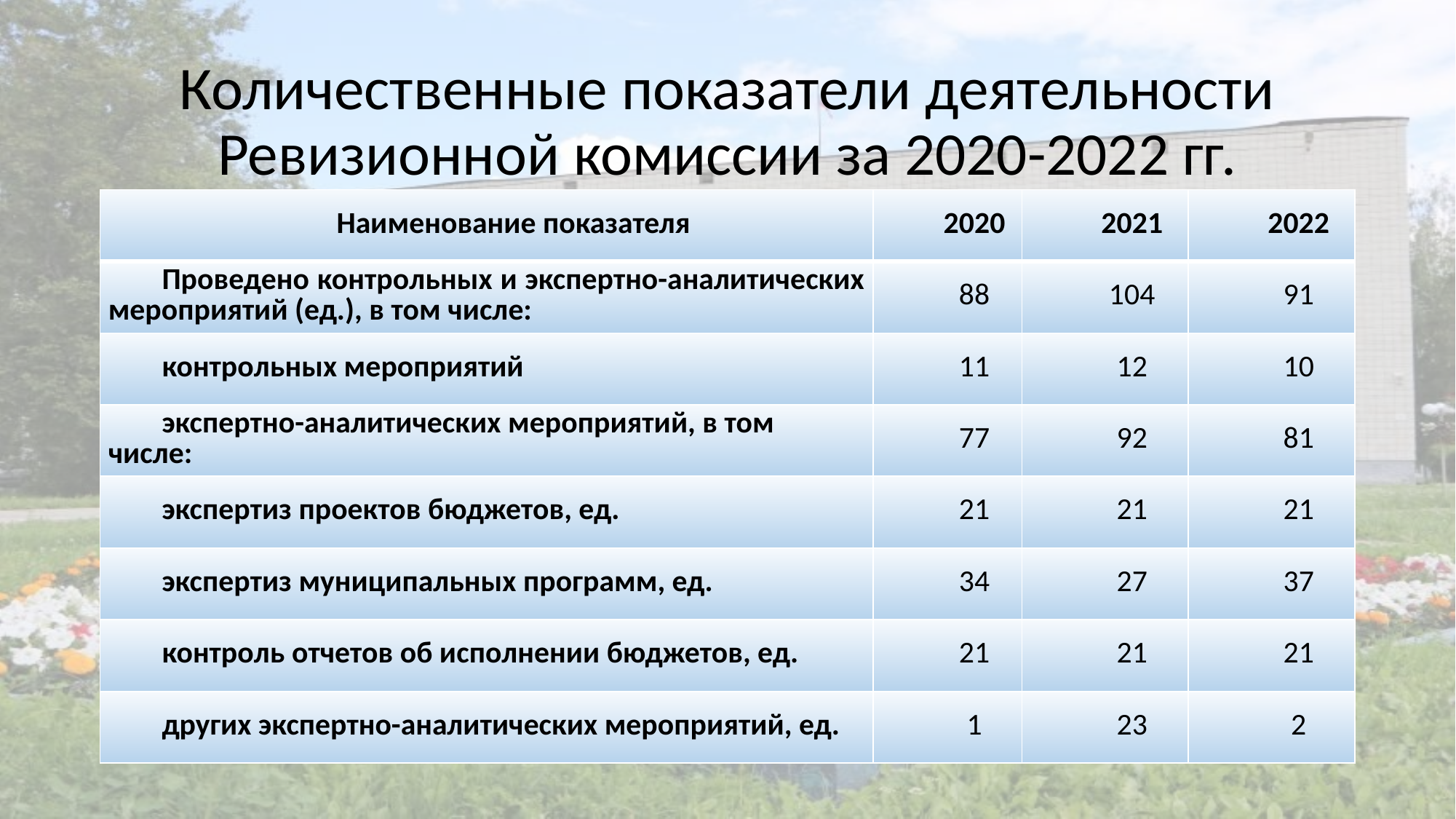

# Количественные показатели деятельности Ревизионной комиссии за 2020-2022 гг.
| Наименование показателя | 2020 | 2021 | 2022 |
| --- | --- | --- | --- |
| Проведено контрольных и экспертно-аналитических мероприятий (ед.), в том числе: | 88 | 104 | 91 |
| контрольных мероприятий | 11 | 12 | 10 |
| экспертно-аналитических мероприятий, в том числе: | 77 | 92 | 81 |
| экспертиз проектов бюджетов, ед. | 21 | 21 | 21 |
| экспертиз муниципальных программ, ед. | 34 | 27 | 37 |
| контроль отчетов об исполнении бюджетов, ед. | 21 | 21 | 21 |
| других экспертно-аналитических мероприятий, ед. | 1 | 23 | 2 |